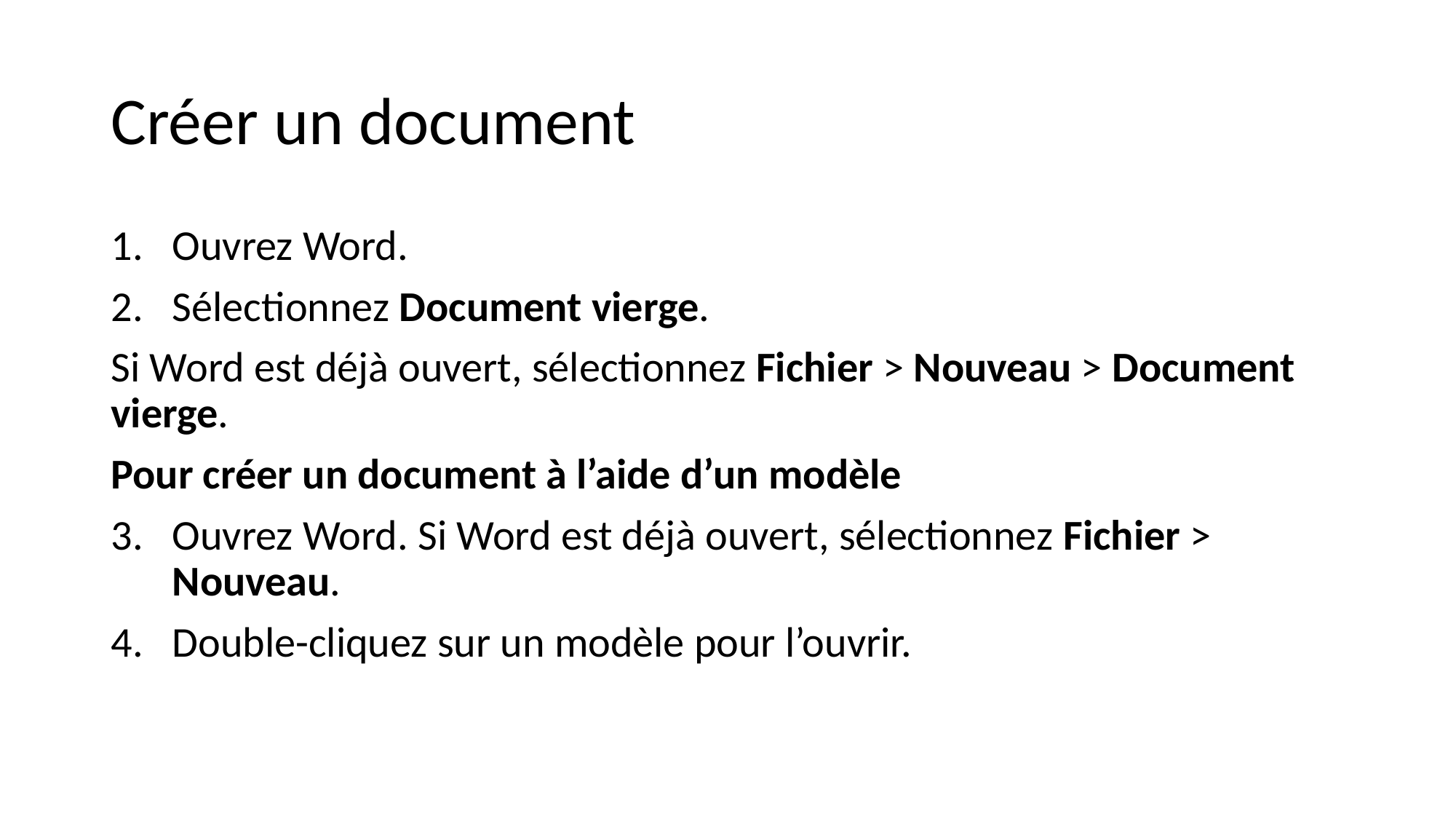

# Créer un document
Ouvrez Word.
Sélectionnez Document vierge.
Si Word est déjà ouvert, sélectionnez Fichier > Nouveau > Document vierge.
Pour créer un document à l’aide d’un modèle
Ouvrez Word. Si Word est déjà ouvert, sélectionnez Fichier > Nouveau.
Double-cliquez sur un modèle pour l’ouvrir.